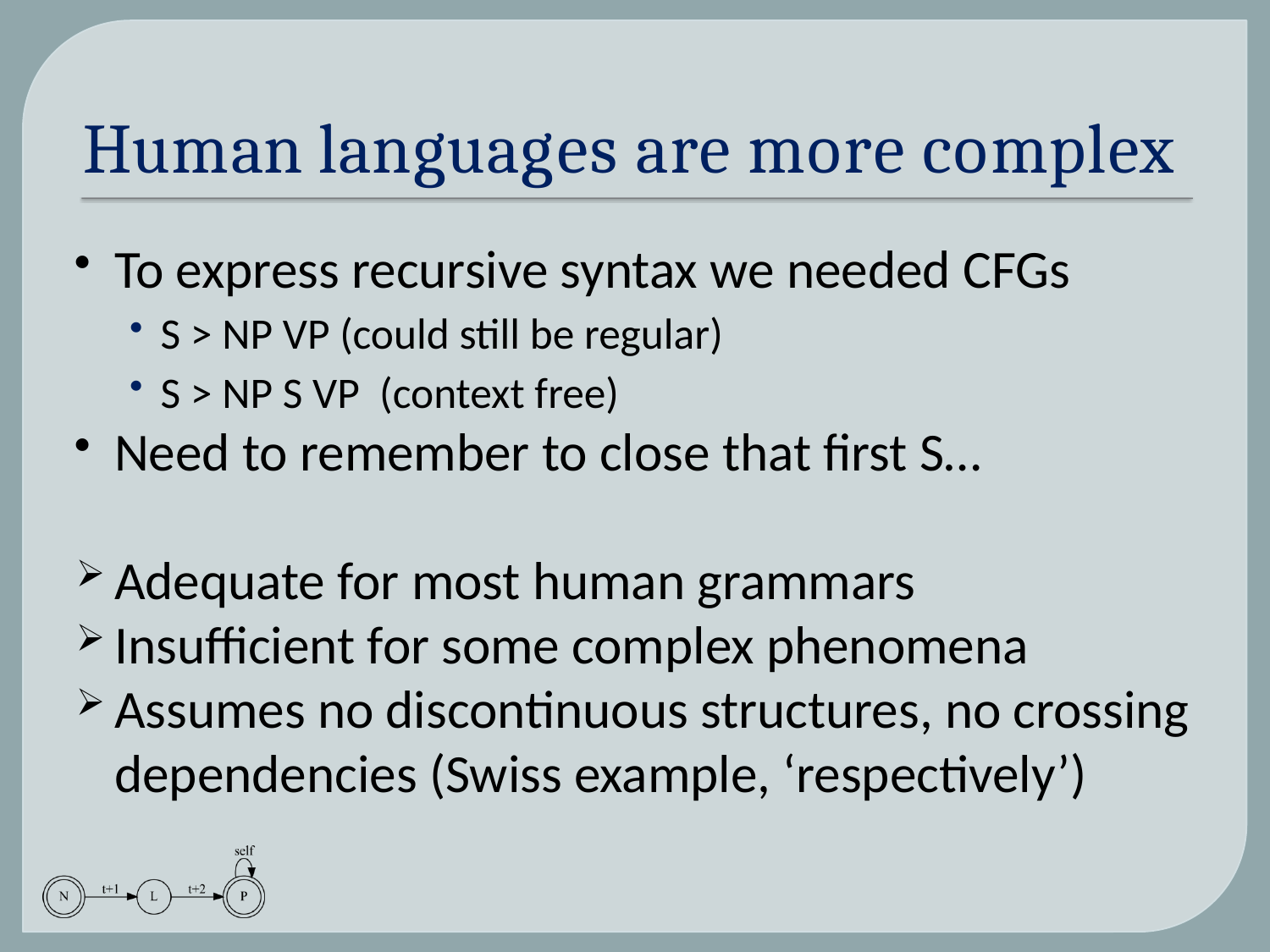

# Human languages are more complex
To express recursive syntax we needed CFGs
S > NP VP (could still be regular)
S > NP S VP  (context free)
Need to remember to close that first S…

Adequate for most human grammars
Insufficient for some complex phenomena
Assumes no discontinuous structures, no crossing dependencies (Swiss example, ‘respectively’)